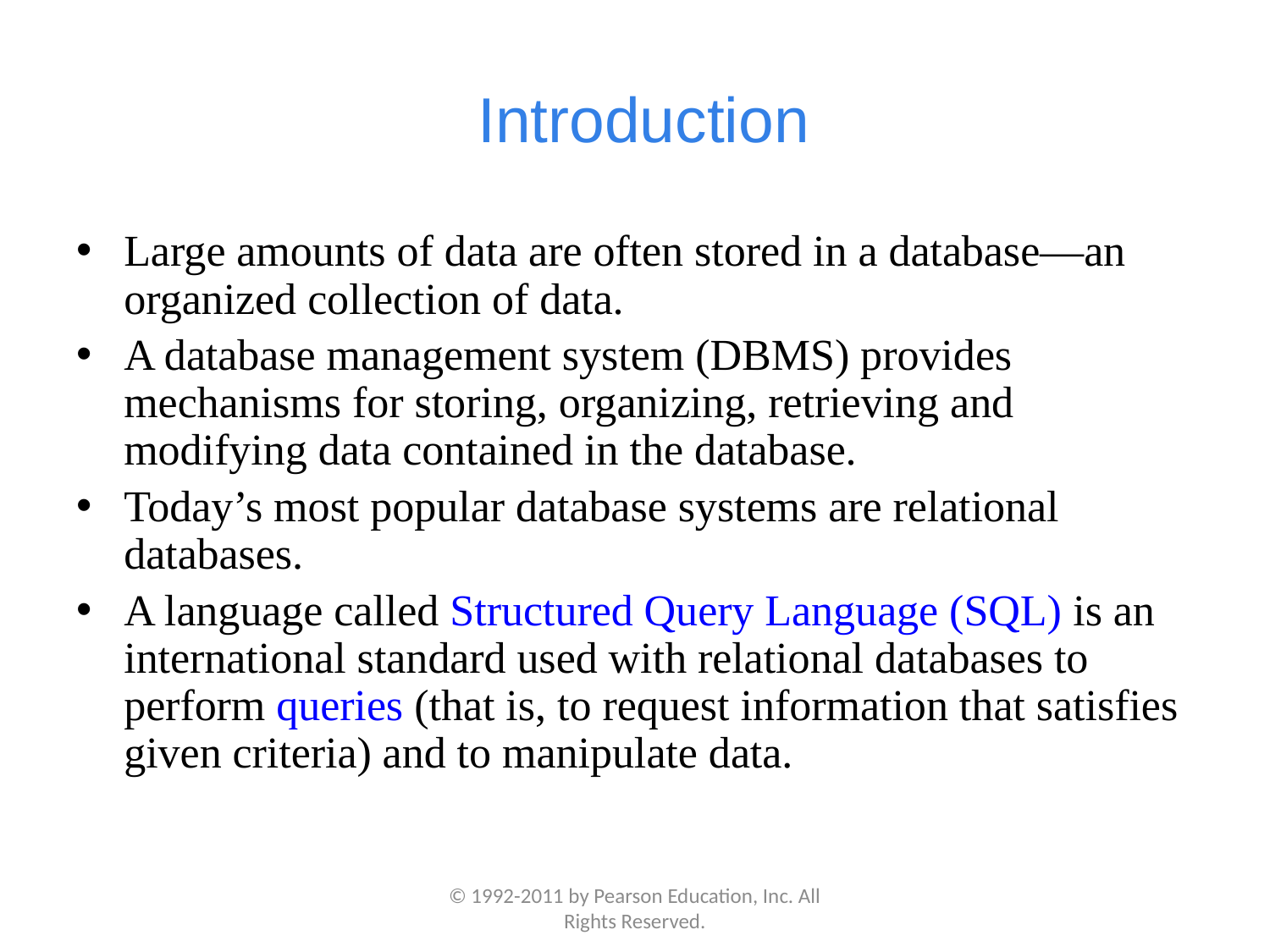

# Introduction
Large amounts of data are often stored in a database—an organized collection of data.
A database management system (DBMS) provides mechanisms for storing, organizing, retrieving and modifying data contained in the database.
Today’s most popular database systems are relational databases.
A language called Structured Query Language (SQL) is an international standard used with relational databases to perform queries (that is, to request information that satisfies given criteria) and to manipulate data.
© 1992-2011 by Pearson Education, Inc. All Rights Reserved.